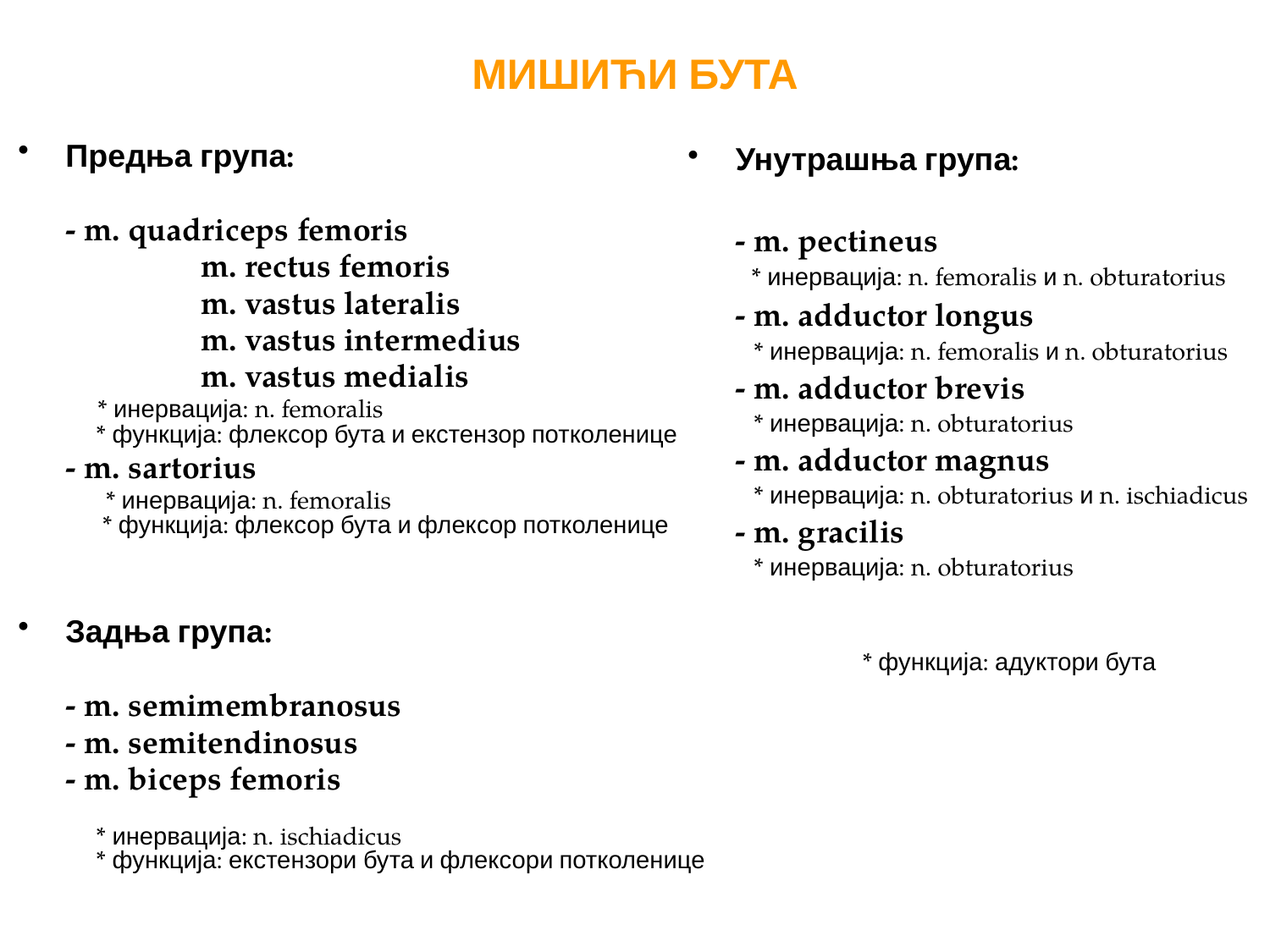

МИШИЋИ БУТА
Предња група:

	- m. quadriceps femoris
	 	 m. rectus femoris
		 m. vastus lateralis
		 m. vastus intermedius
		 m. vastus medialis
    * инервација: n. femoralis
     * функција: флексор бута и екстензор потколенице
	- m. sartorius
     * инервација: n. femoralis
      * функција: флексор бута и флексор потколенице

Задња група:

	- m. semimembranosus
	- m. semitendinosus
	- m. biceps femoris
     * инервација: n. ischiadicus
     * функција: екстензори бута и флексори потколенице
Унутрашња група:

	- m. pectineus
  * инервација: n. femoralis и n. obturatorius
	- m. adductor longus
	   * инервација: n. femoralis и n. obturatorius
	- m. adductor brevis
	   * инервација: n. obturatorius
	- m. adductor magnus
	   * инервација: n. obturatorius и n. ischiadicus
	- m. gracilis
	   * инервација: n. obturatorius

     		* функција: адуктори бута